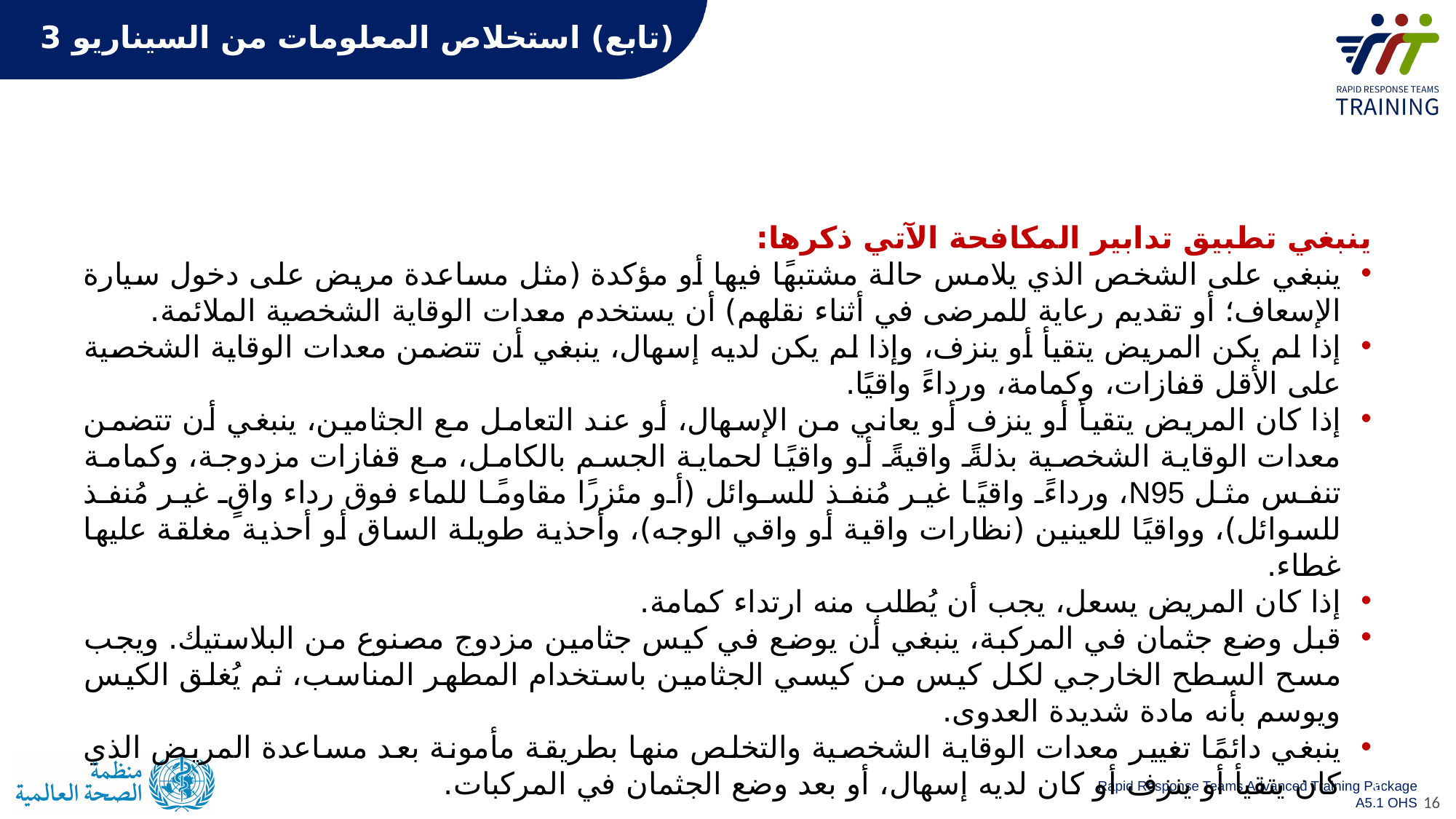

# (تابع) استخلاص المعلومات من السيناريو 3
ينبغي تطبيق تدابير المكافحة الآتي ذكرها:
ينبغي على الشخص الذي يلامس حالة مشتبهًا فيها أو مؤكدة (مثل مساعدة مريض على دخول سيارة الإسعاف؛ أو تقديم رعاية للمرضى في أثناء نقلهم) أن يستخدم معدات الوقاية الشخصية الملائمة.
إذا لم يكن المريض يتقيأ أو ينزف، وإذا لم يكن لديه إسهال، ينبغي أن تتضمن معدات الوقاية الشخصية على الأقل قفازات، وكمامة، ورداءً واقيًا.
إذا كان المريض يتقيأ أو ينزف أو يعاني من الإسهال، أو عند التعامل مع الجثامين، ينبغي أن تتضمن معدات الوقاية الشخصية بذلةً واقيةً أو واقيًا لحماية الجسم بالكامل، مع قفازات مزدوجة، وكمامة تنفس مثل N95، ورداءً واقيًا غير مُنفذ للسوائل (أو مئزرًا مقاومًا للماء فوق رداء واقٍ غير مُنفذ للسوائل)، وواقيًا للعينين (نظارات واقية أو واقي الوجه)، وأحذية طويلة الساق أو أحذية مغلقة عليها غطاء.
إذا كان المريض يسعل، يجب أن يُطلب منه ارتداء كمامة.
قبل وضع جثمان في المركبة، ينبغي أن يوضع في كيس جثامين مزدوج مصنوع من البلاستيك. ويجب مسح السطح الخارجي لكل كيس من كيسي الجثامين باستخدام المطهر المناسب، ثم يُغلق الكيس ويوسم بأنه مادة شديدة العدوى.
ينبغي دائمًا تغيير معدات الوقاية الشخصية والتخلص منها بطريقة مأمونة بعد مساعدة المريض الذي كان يتقيأ أو ينزف أو كان لديه إسهال، أو بعد وضع الجثمان في المركبات.
16